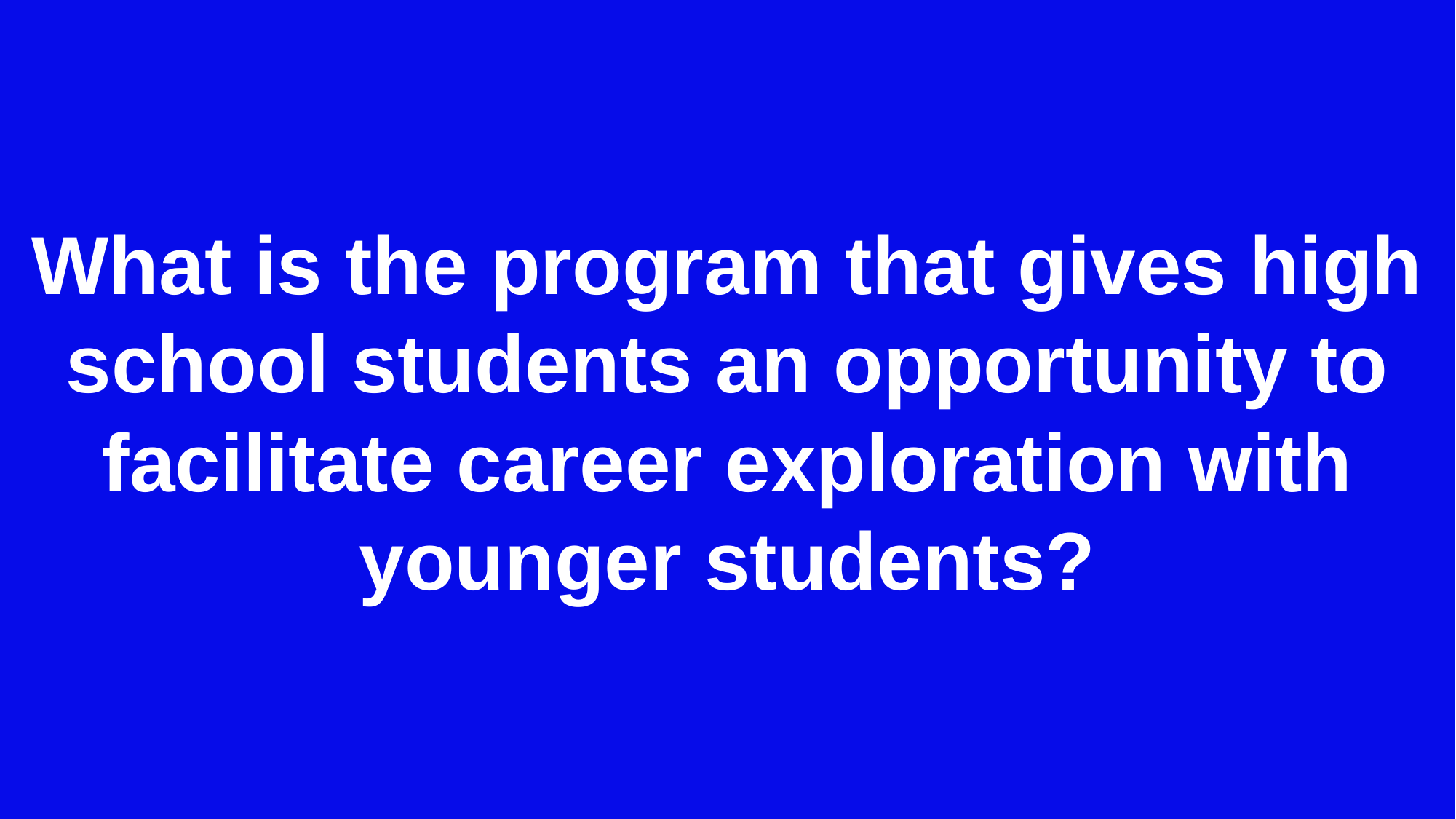

What is the program that gives high school students an opportunity to facilitate career exploration with younger students?